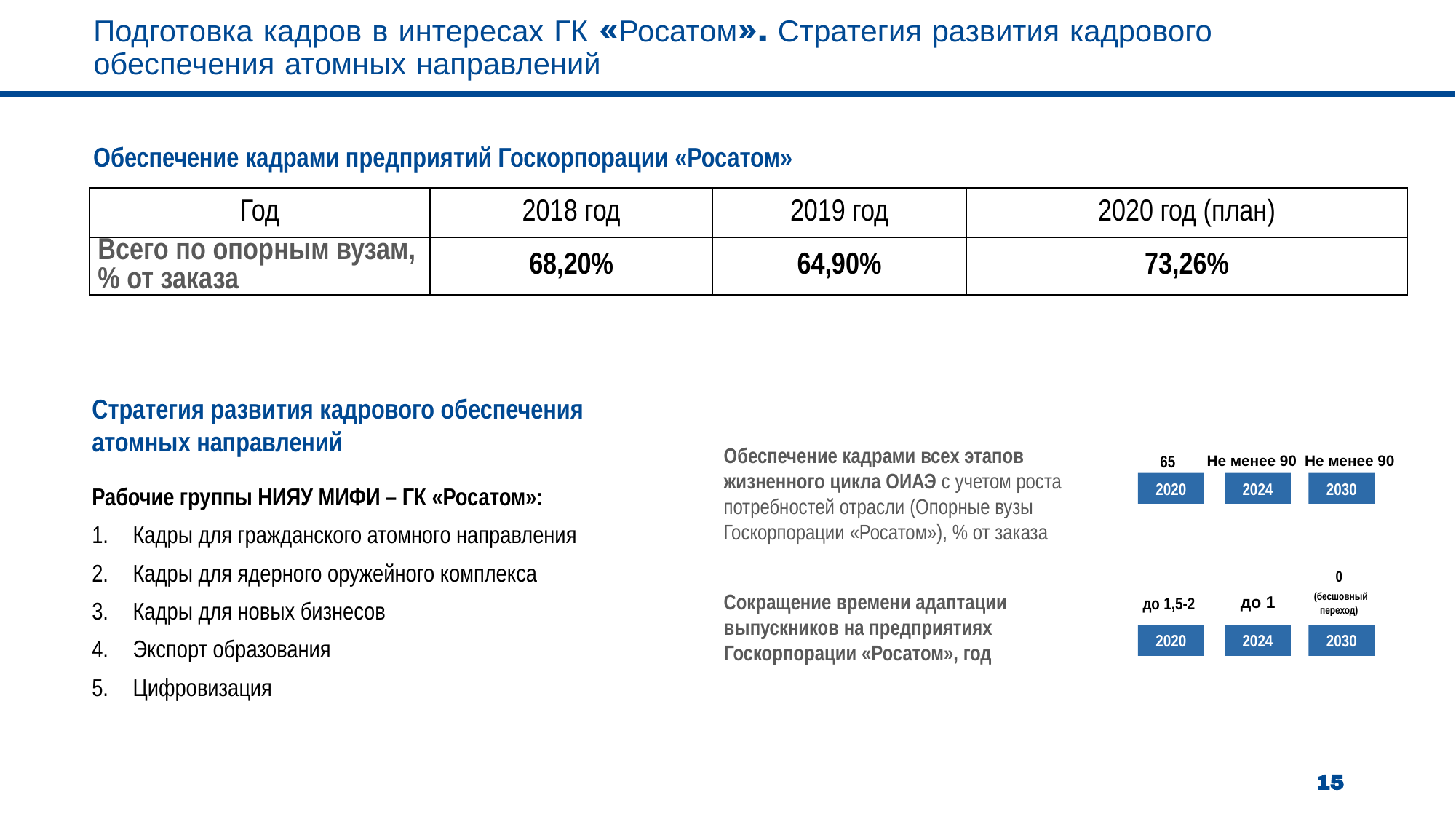

# Подготовка кадров в интересах ГК «Росатом». Стратегия развития кадрового обеспечения атомных направлений
Обеспечение кадрами предприятий Госкорпорации «Росатом»
| Год | 2018 год | 2019 год | 2020 год (план) |
| --- | --- | --- | --- |
| Всего по опорным вузам, % от заказа | 68,20% | 64,90% | 73,26% |
Стратегия развития кадрового обеспечения
атомных направлений
Обеспечение кадрами всех этапов жизненного цикла ОИАЭ с учетом роста потребностей отрасли (Опорные вузы Госкорпорации «Росатом»), % от заказа
65

Не менее 90
Не менее 90
2020
2024
2030
Рабочие группы НИЯУ МИФИ – ГК «Росатом»:
Кадры для гражданского атомного направления
Кадры для ядерного оружейного комплекса
Кадры для новых бизнесов
Экспорт образования
Цифровизация
0
 (бесшовный переход)
до 1
до 1,5-2

Сокращение времени адаптации выпускников на предприятиях Госкорпорации «Росатом», год
2020
2024
2030
15